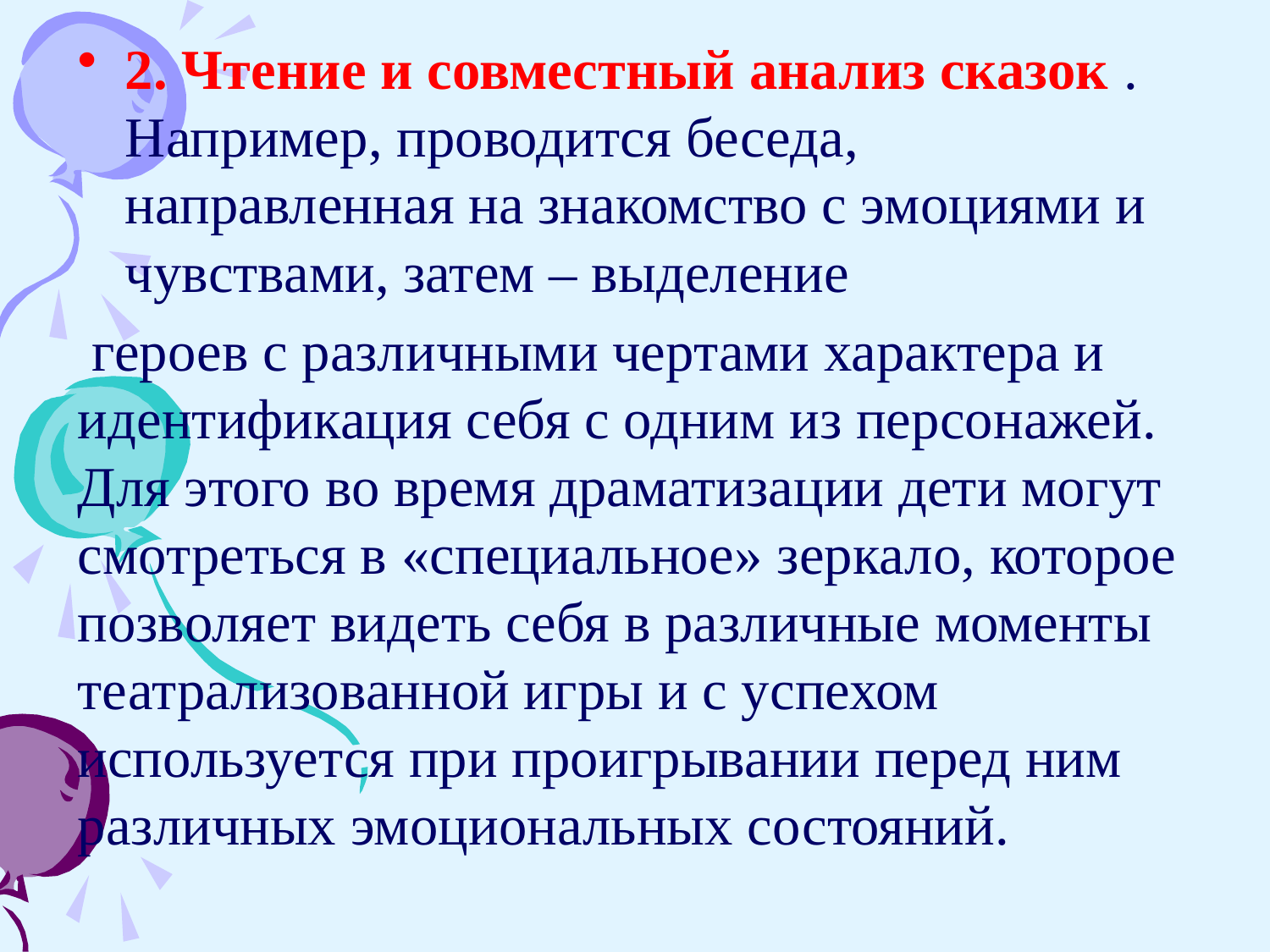

2. Чтение и совместный анализ сказок . Например, проводится беседа, направленная на знакомство с эмоциями и чувствами, затем – выделение
 героев с различными чертами характера и идентификация себя с одним из персонажей. Для этого во время драматизации дети могут смотреться в «специальное» зеркало, которое позволяет видеть себя в различные моменты театрализованной игры и с успехом используется при проигрывании перед ним различных эмоциональных состояний.